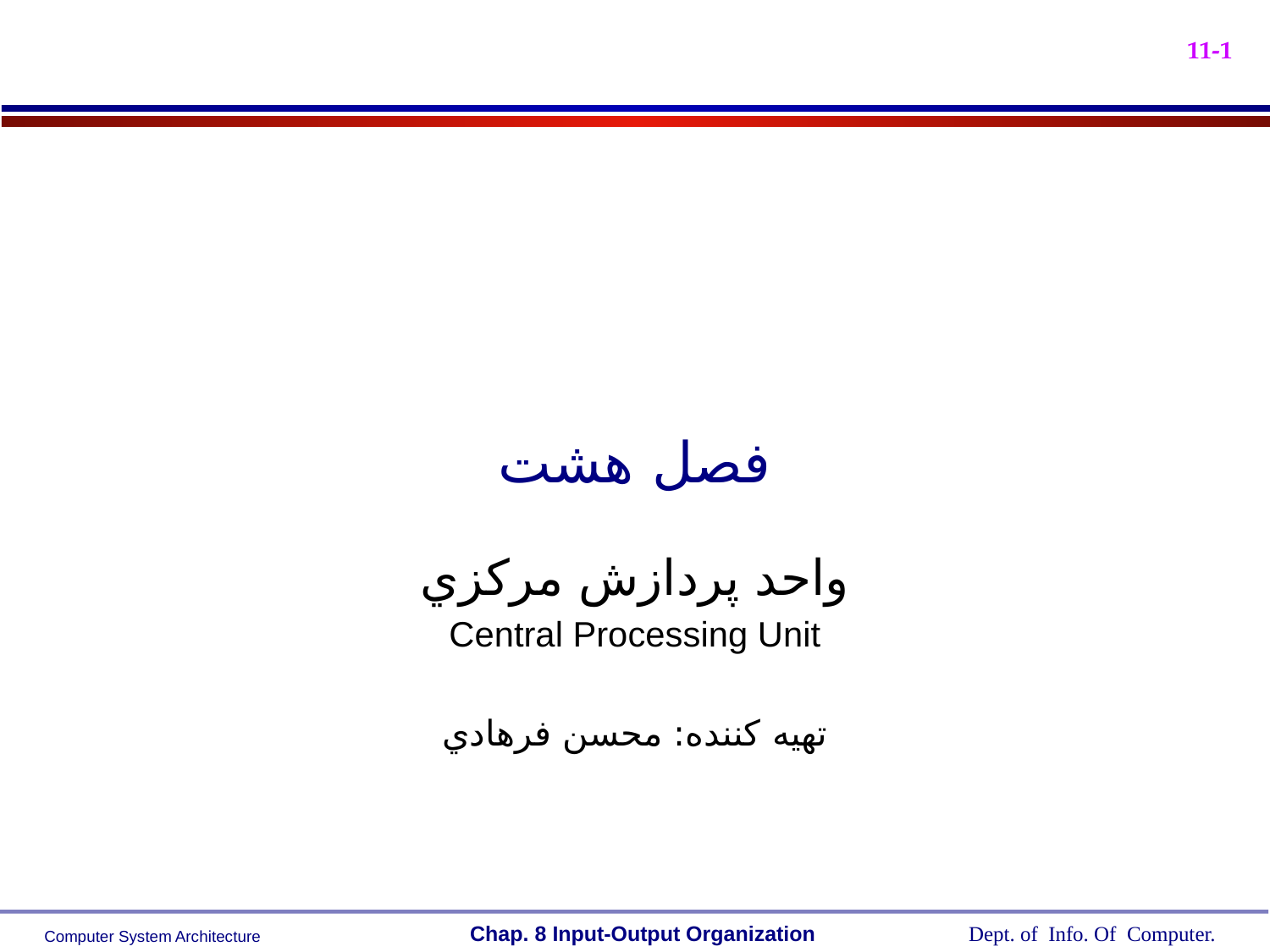

# فصل هشت
واحد پردازش مرکزي
Central Processing Unit

تهيه کننده: محسن فرهادي